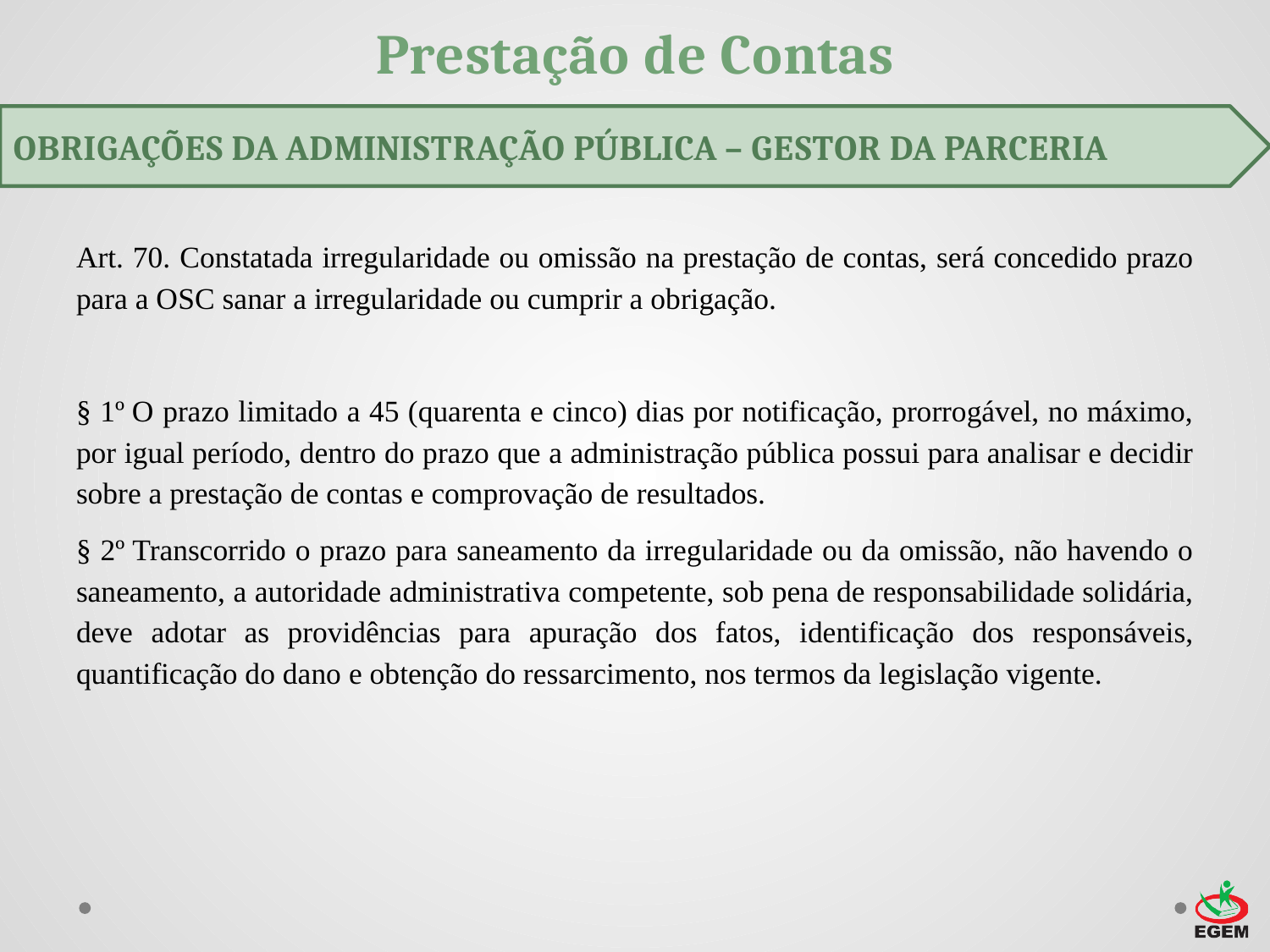

# Prestação de Contas
OBRIGAÇÕES DA ADMINISTRAÇÃO PÚBLICA – GESTOR DA PARCERIA
Art. 70. Constatada irregularidade ou omissão na prestação de contas, será concedido prazo para a OSC sanar a irregularidade ou cumprir a obrigação.

§ 1º O prazo limitado a 45 (quarenta e cinco) dias por notificação, prorrogável, no máximo, por igual período, dentro do prazo que a administração pública possui para analisar e decidir sobre a prestação de contas e comprovação de resultados.
§ 2º Transcorrido o prazo para saneamento da irregularidade ou da omissão, não havendo o saneamento, a autoridade administrativa competente, sob pena de responsabilidade solidária, deve adotar as providências para apuração dos fatos, identificação dos responsáveis, quantificação do dano e obtenção do ressarcimento, nos termos da legislação vigente.